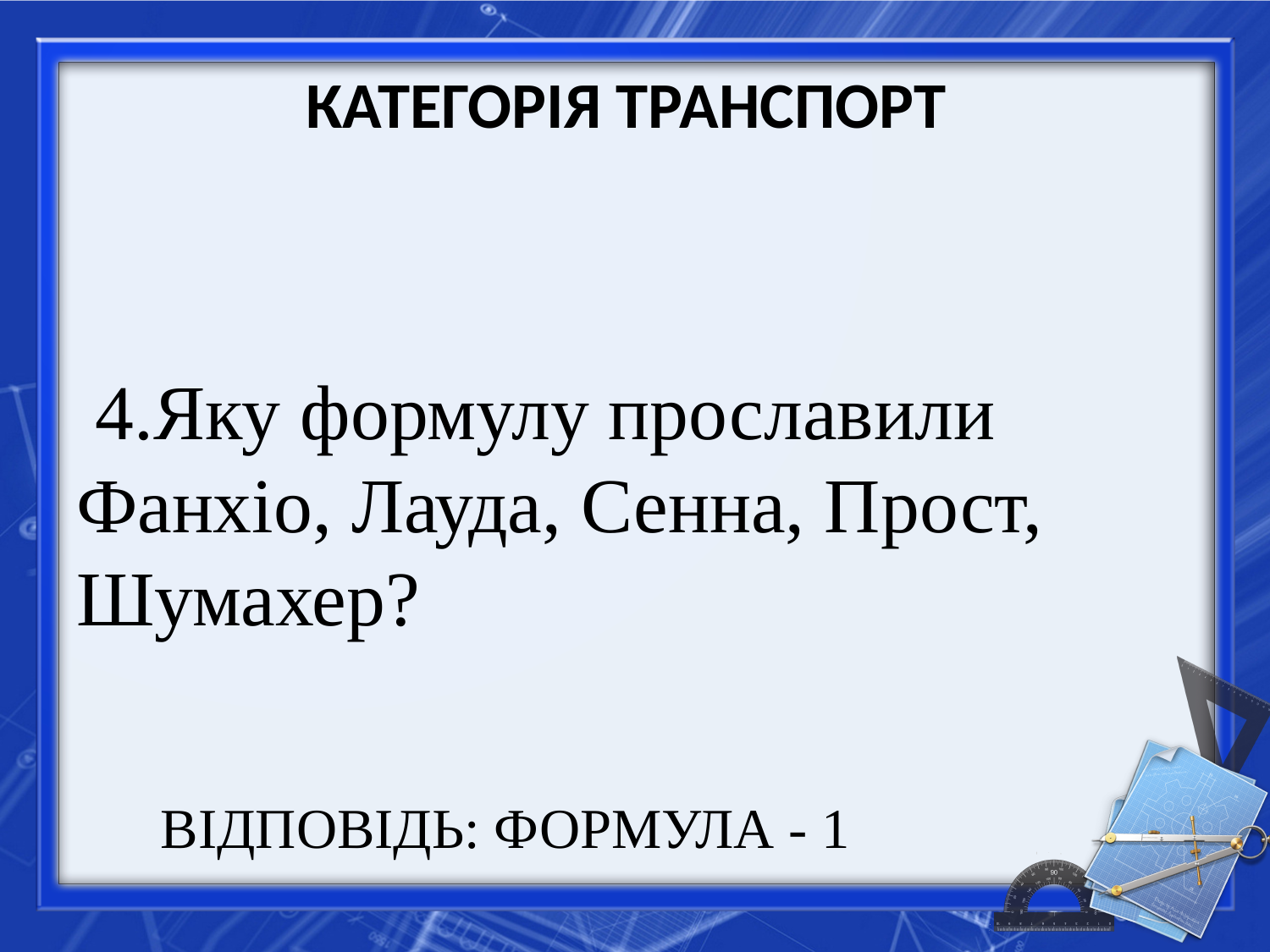

# КАТЕГОРІЯ ТРАНСПОРТ
 4.Яку формулу прославили Фанхіо, Лауда, Сенна, Прост, Шумахер?
ВІДПОВІДЬ: ФОРМУЛА - 1